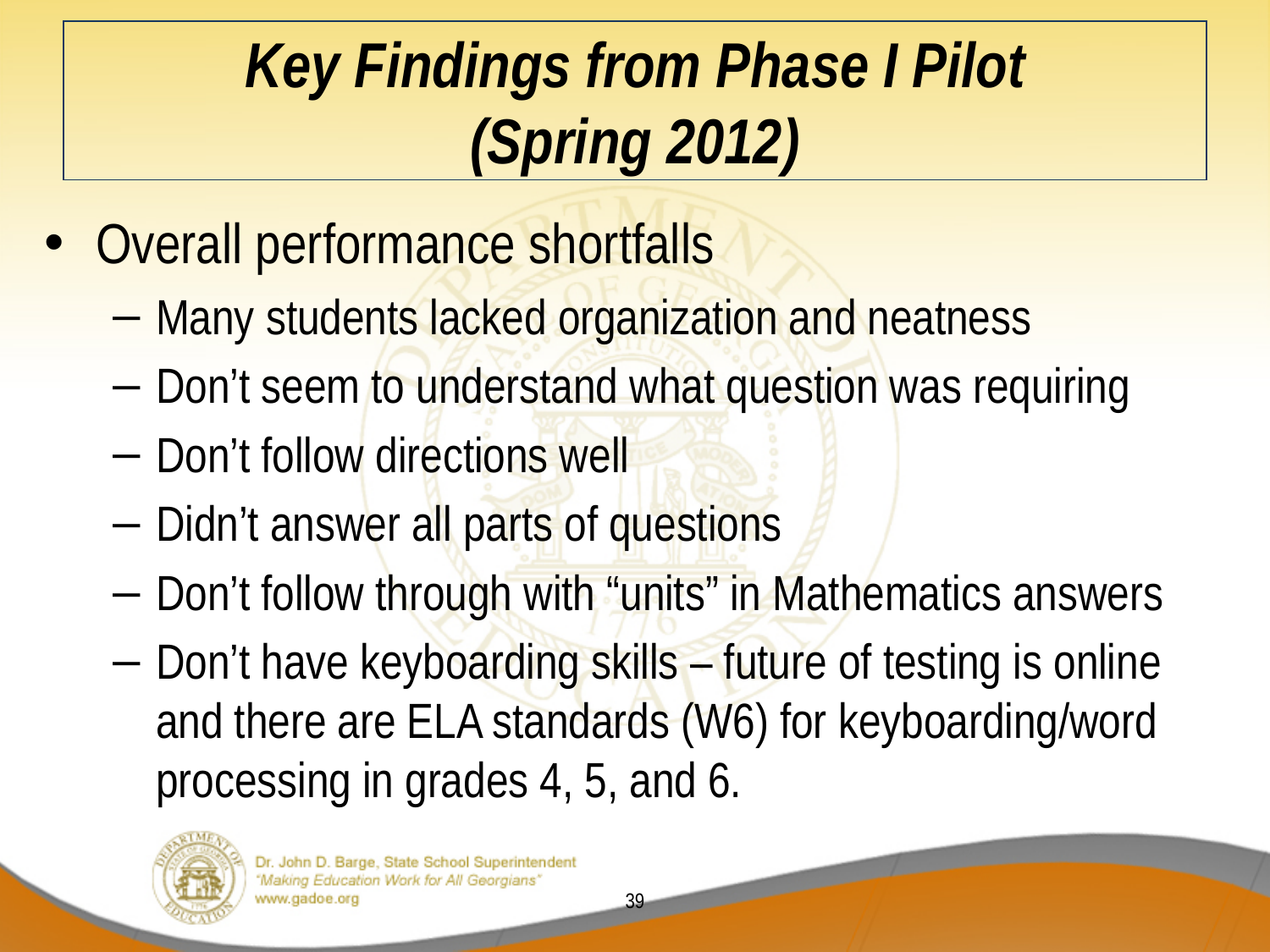

# Key Findings from Phase I Pilot (Spring 2012)
Overall performance shortfalls
Many students lacked organization and neatness
Don’t seem to understand what question was requiring
Don’t follow directions well
Didn’t answer all parts of questions
Don’t follow through with “units” in Mathematics answers
Don’t have keyboarding skills – future of testing is online and there are ELA standards (W6) for keyboarding/word processing in grades 4, 5, and 6.

39